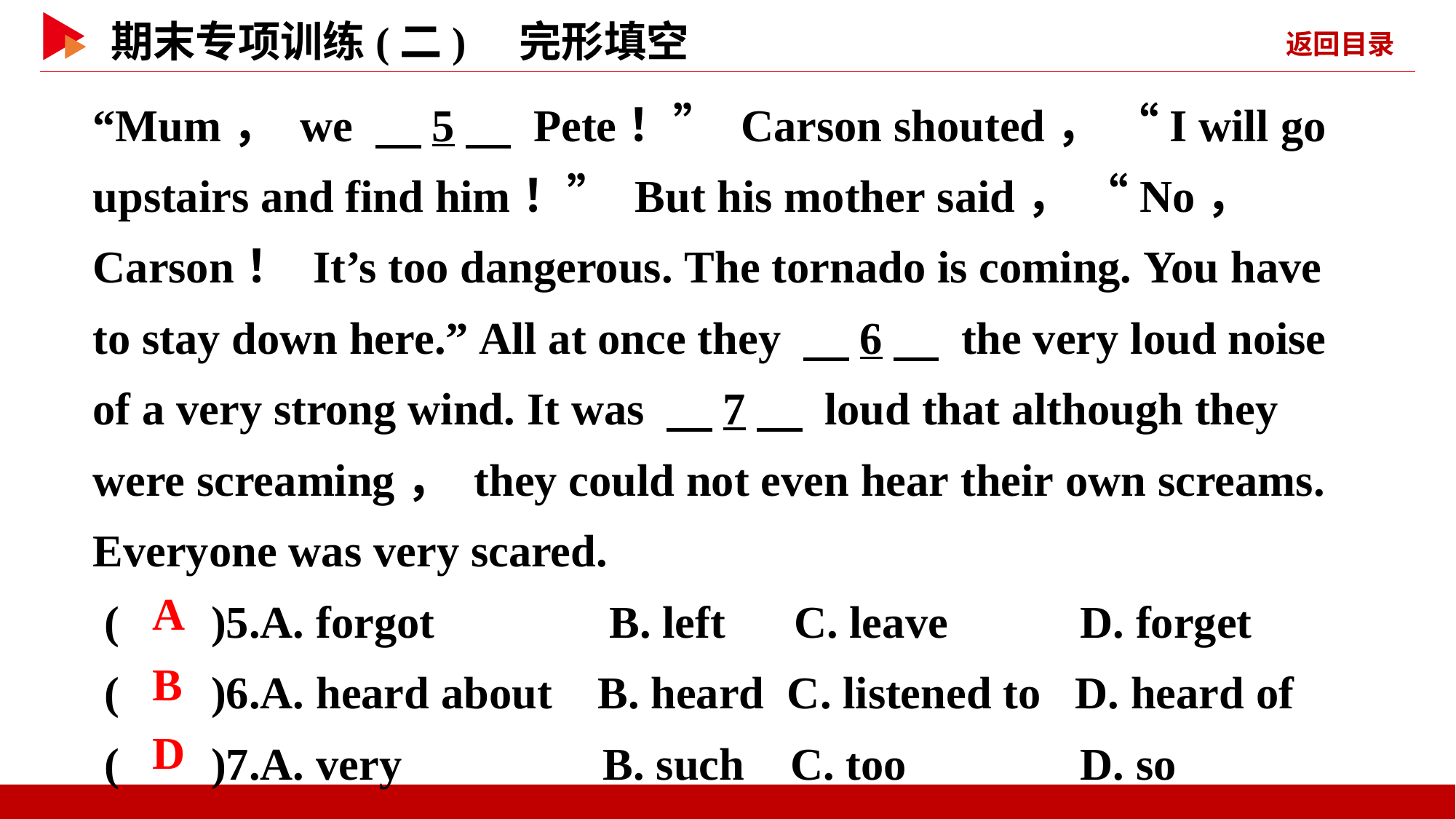

“Mum， we 　5　 Pete！” Carson shouted， “I will go upstairs and find him！” But his mother said， “No， Carson！ It’s too dangerous. The tornado is coming. You have to stay down here.” All at once they 　6　 the very loud noise of a very strong wind. It was 　7　 loud that although they were screaming， they could not even hear their own screams. Everyone was very scared.
 (        )5.A. forgot	       B. left      C. leave	          D. forget
 (        )6.A. heard about    B. heard  C. listened to	D. heard of
 (        )7.A. very	                B. such    C. too	          D. so
   A
   B
   D